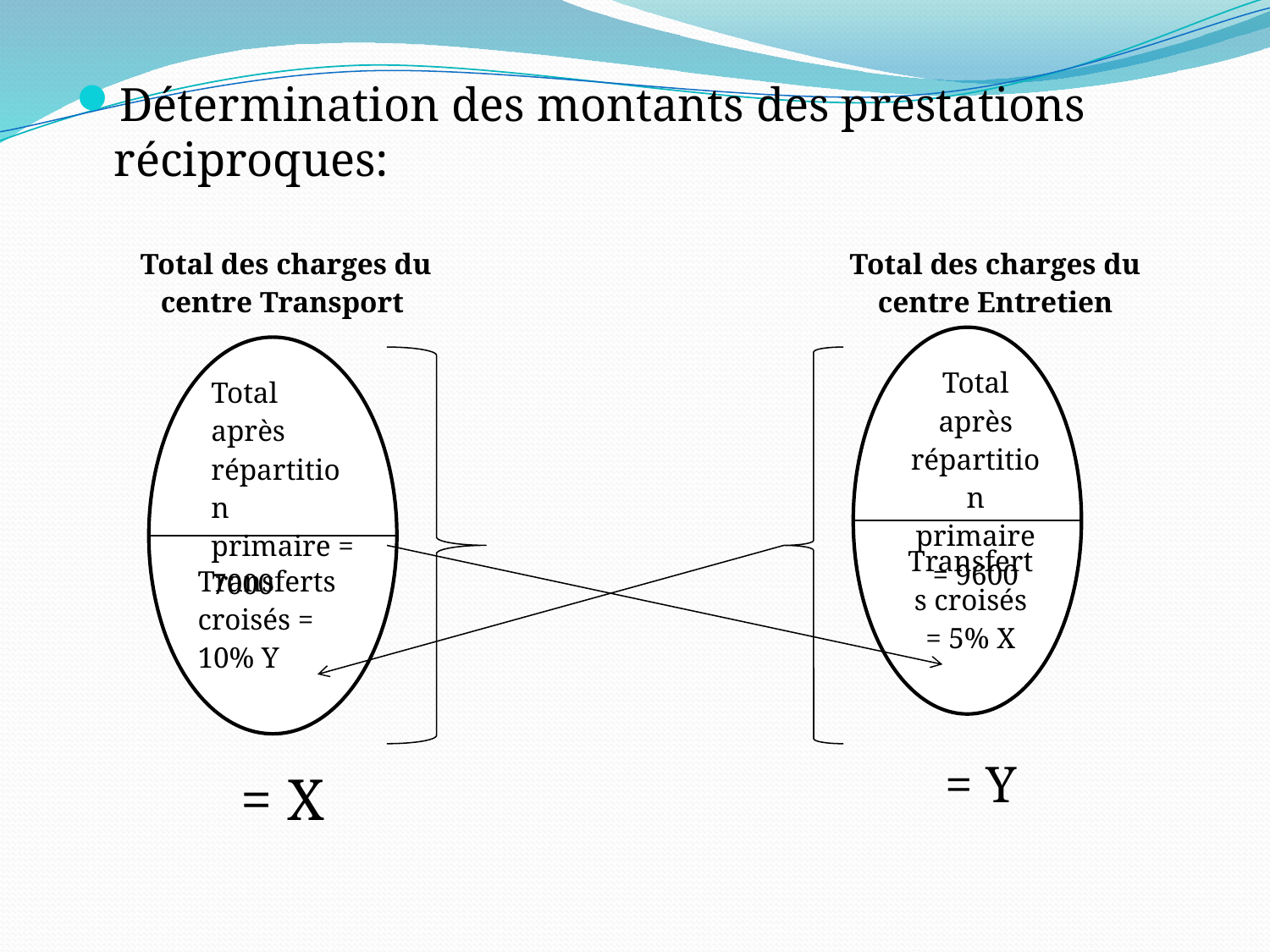

Détermination des montants des prestations réciproques:

| Total des charges du centre Transport |
| --- |
| Total des charges du centre Entretien |
| --- |

| Total après répartition primaire = 9600 |
| --- |
| Total après répartition primaire = 7000 |
| --- |
| Transferts croisés = 5% X |
| --- |
| Transferts croisés = 10% Y |
| --- |
| = Y |
| --- |
| = X |  |
| --- | --- |